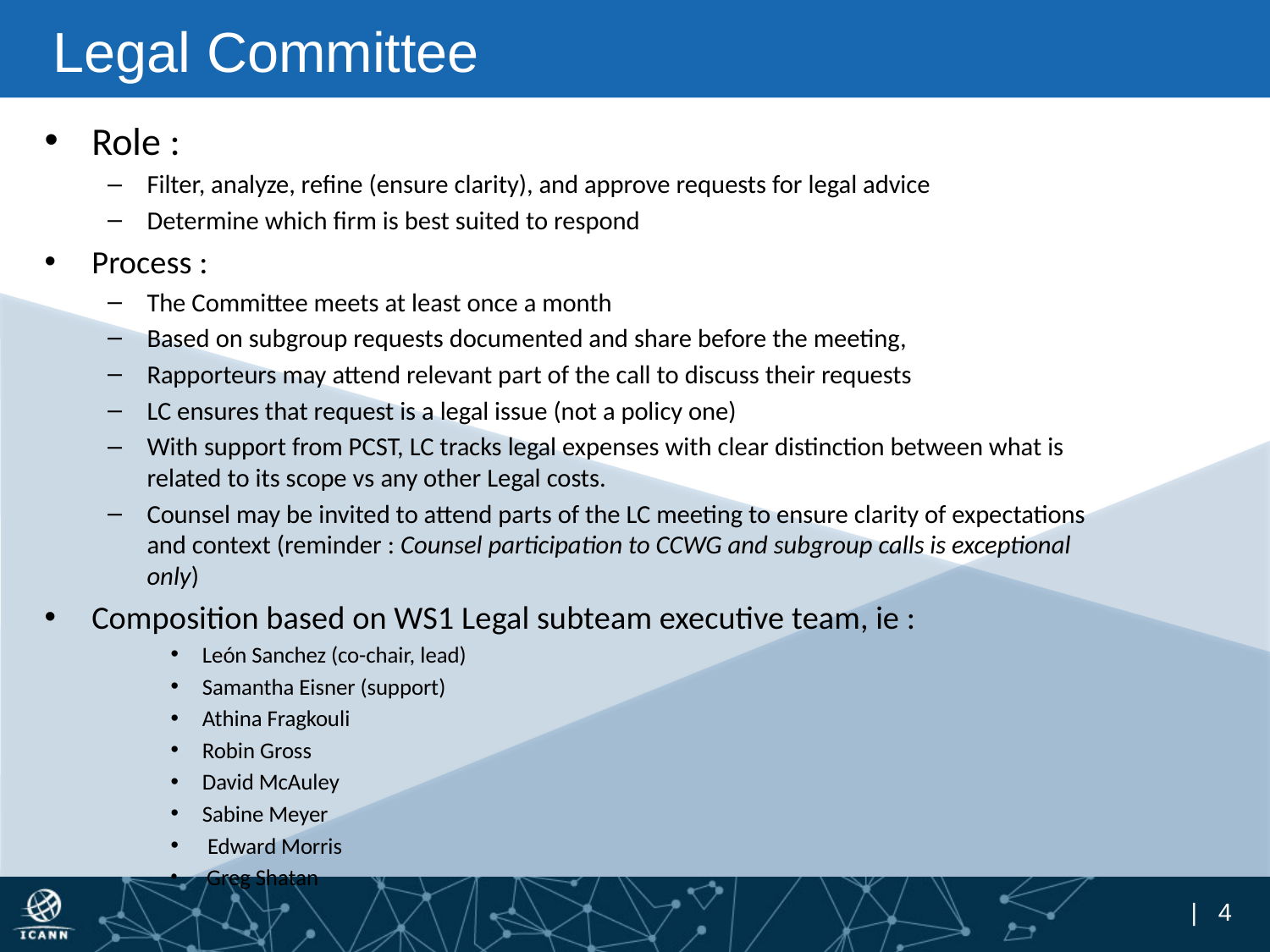

# Legal Committee
Role :
Filter, analyze, refine (ensure clarity), and approve requests for legal advice
Determine which firm is best suited to respond
Process :
The Committee meets at least once a month
Based on subgroup requests documented and share before the meeting,
Rapporteurs may attend relevant part of the call to discuss their requests
LC ensures that request is a legal issue (not a policy one)
With support from PCST, LC tracks legal expenses with clear distinction between what is related to its scope vs any other Legal costs.
Counsel may be invited to attend parts of the LC meeting to ensure clarity of expectations and context (reminder : Counsel participation to CCWG and subgroup calls is exceptional only)
Composition based on WS1 Legal subteam executive team, ie :
León Sanchez (co-chair, lead)
Samantha Eisner (support)
Athina Fragkouli
Robin Gross
David McAuley
Sabine Meyer
 Edward Morris
 Greg Shatan